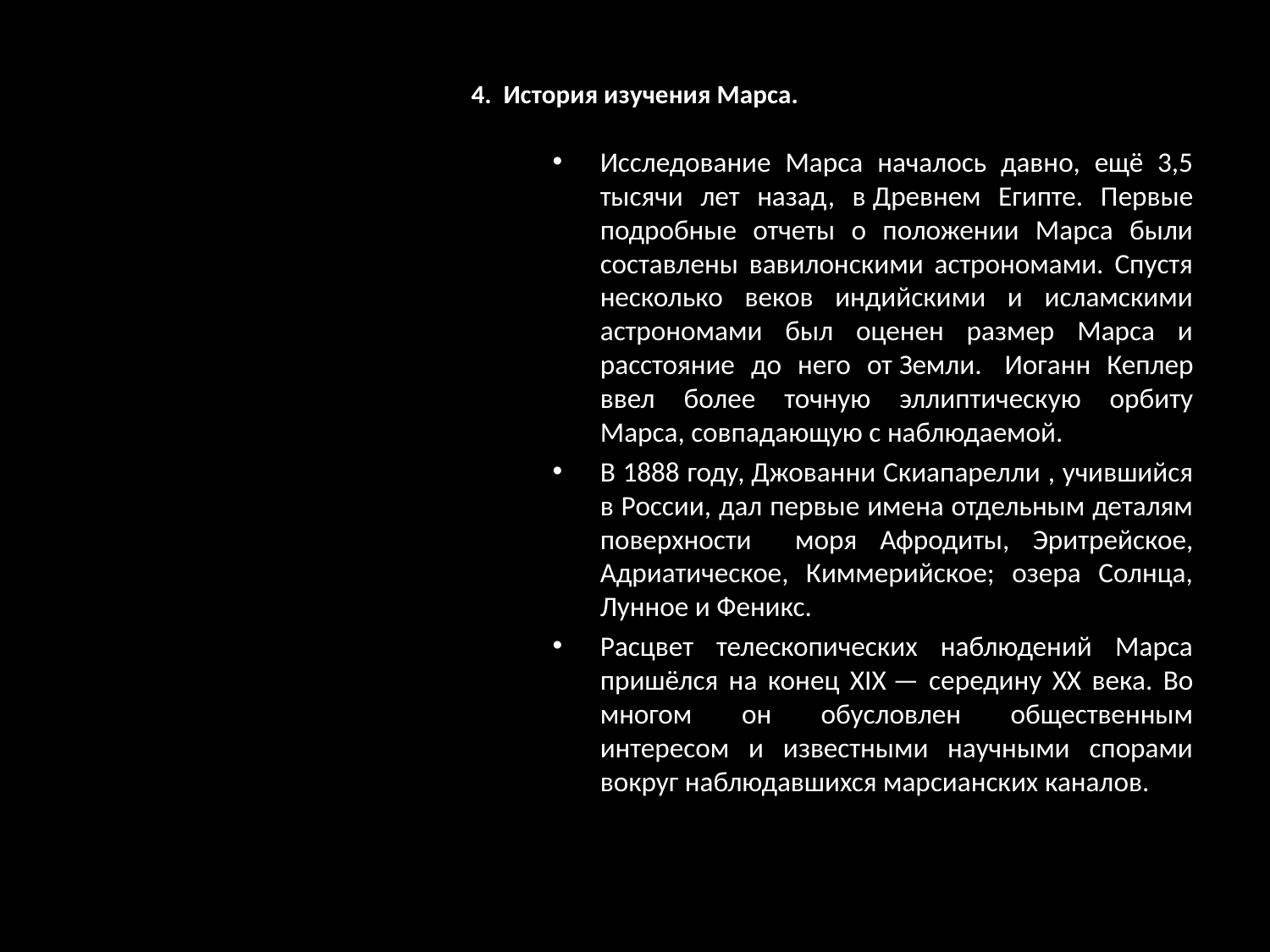

# 4.  История изучения Марса.
Исследование Марса началось давно, ещё 3,5 тысячи лет назад, в Древнем Египте. Первые подробные отчеты о положении Марса были составлены вавилонскими астрономами. Спустя несколько веков индийскими и исламскими астрономами был оценен размер Марса и расстояние до него от Земли.  Иоганн Кеплер ввел более точную эллиптическую орбиту Марса, совпадающую с наблюдаемой.
В 1888 году, Джованни Скиапарелли , учившийся в России, дал первые имена отдельным деталям поверхности  моря Афродиты, Эритрейское, Адриатическое, Киммерийское; озера Солнца, Лунное и Феникс.
Расцвет телескопических наблюдений Марса пришёлся на конец XIX — середину XX века. Во многом он обусловлен общественным интересом и известными научными спорами вокруг наблюдавшихся марсианских каналов.